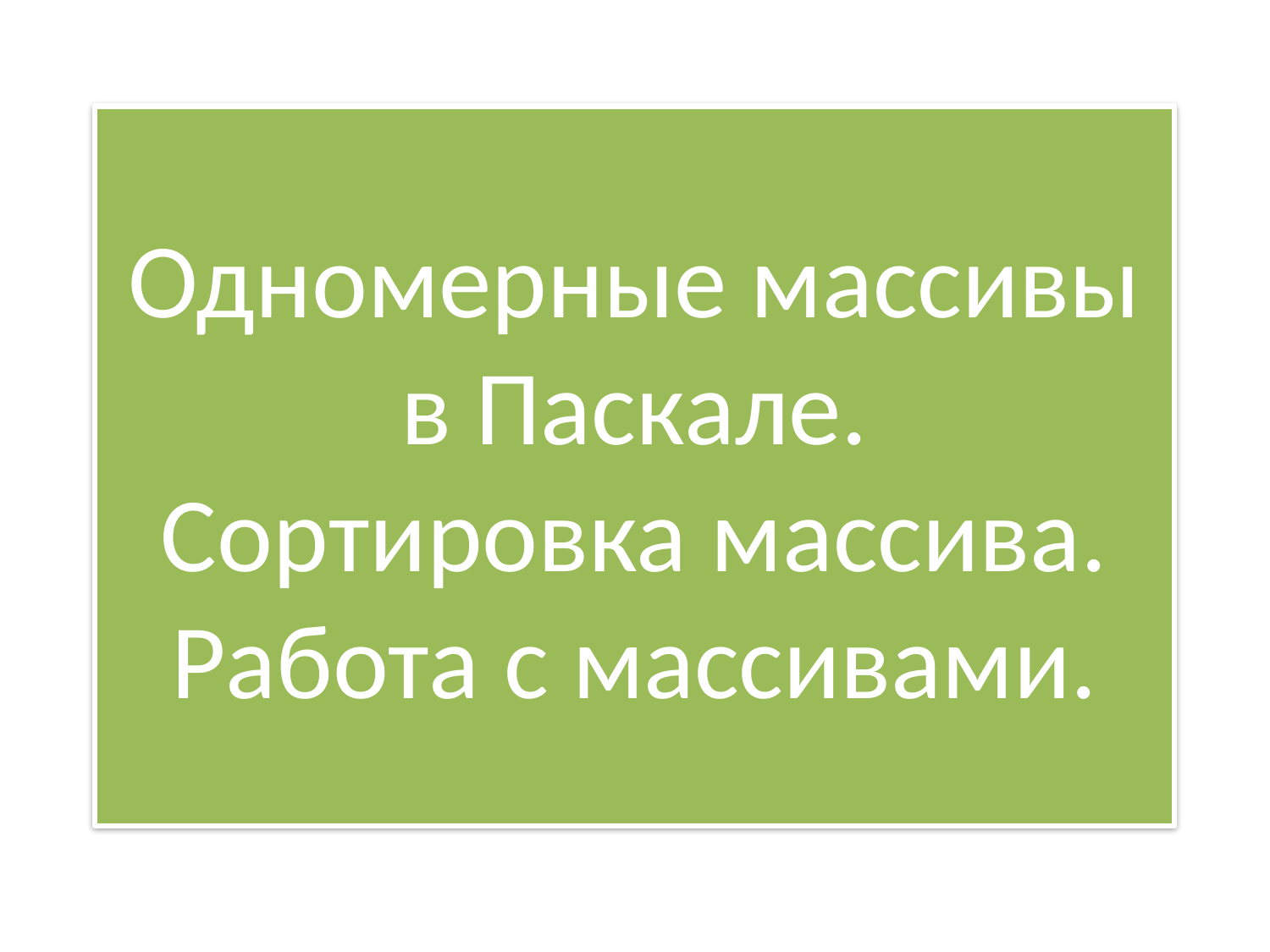

# Одномерные массивы в Паскале. Сортировка массива. Работа с массивами.